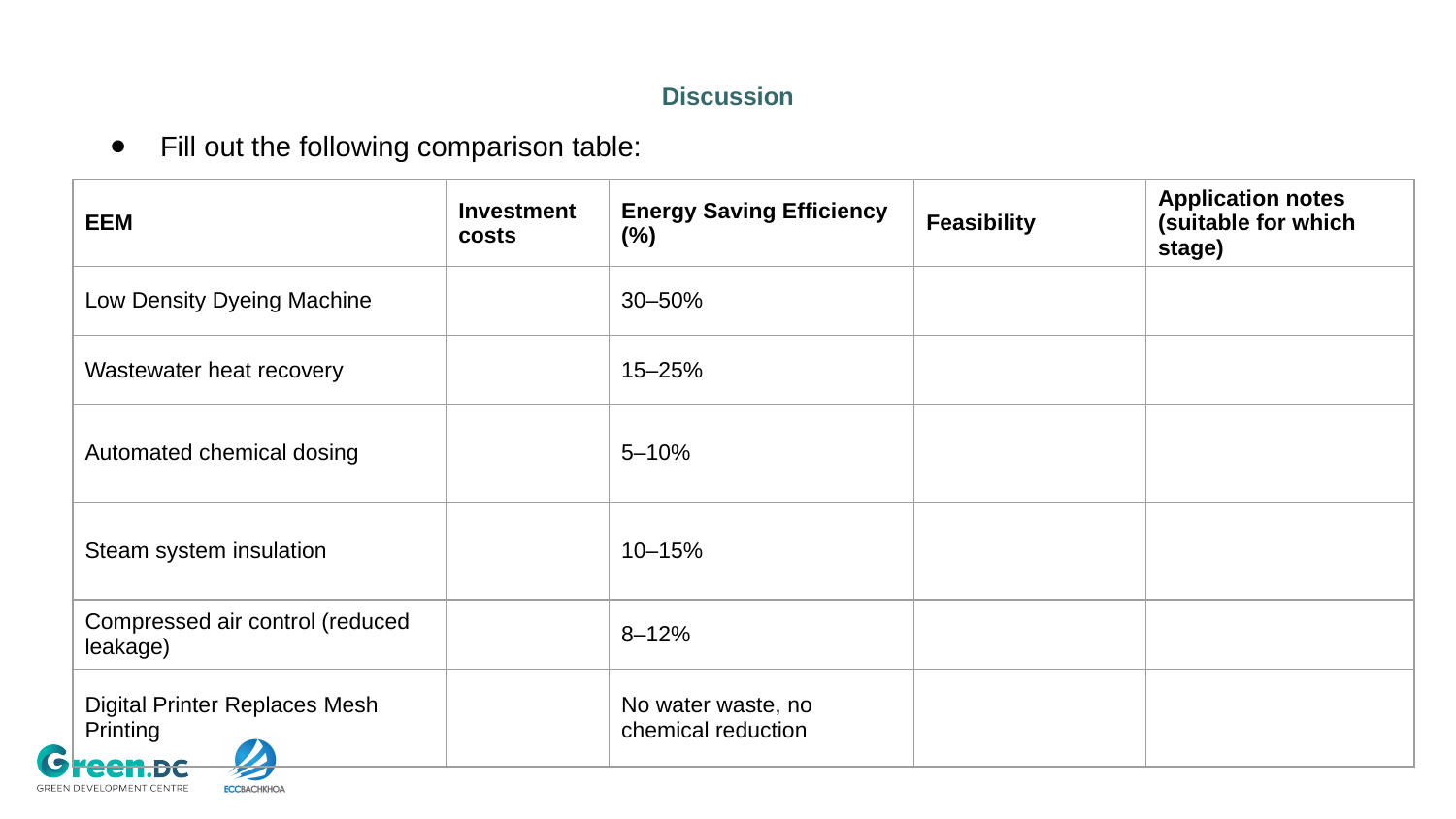

# Discussion
Fill out the following comparison table:
| EEM | Investment costs | Energy Saving Efficiency (%) | Feasibility | Application notes (suitable for which stage) |
| --- | --- | --- | --- | --- |
| Low Density Dyeing Machine |  | 30–50% |  |  |
| Wastewater heat recovery |  | 15–25% |  |  |
| Automated chemical dosing |  | 5–10% |  |  |
| Steam system insulation |  | 10–15% |  |  |
| Compressed air control (reduced leakage) |  | 8–12% |  |  |
| Digital Printer Replaces Mesh Printing |  | No water waste, no chemical reduction |  |  |